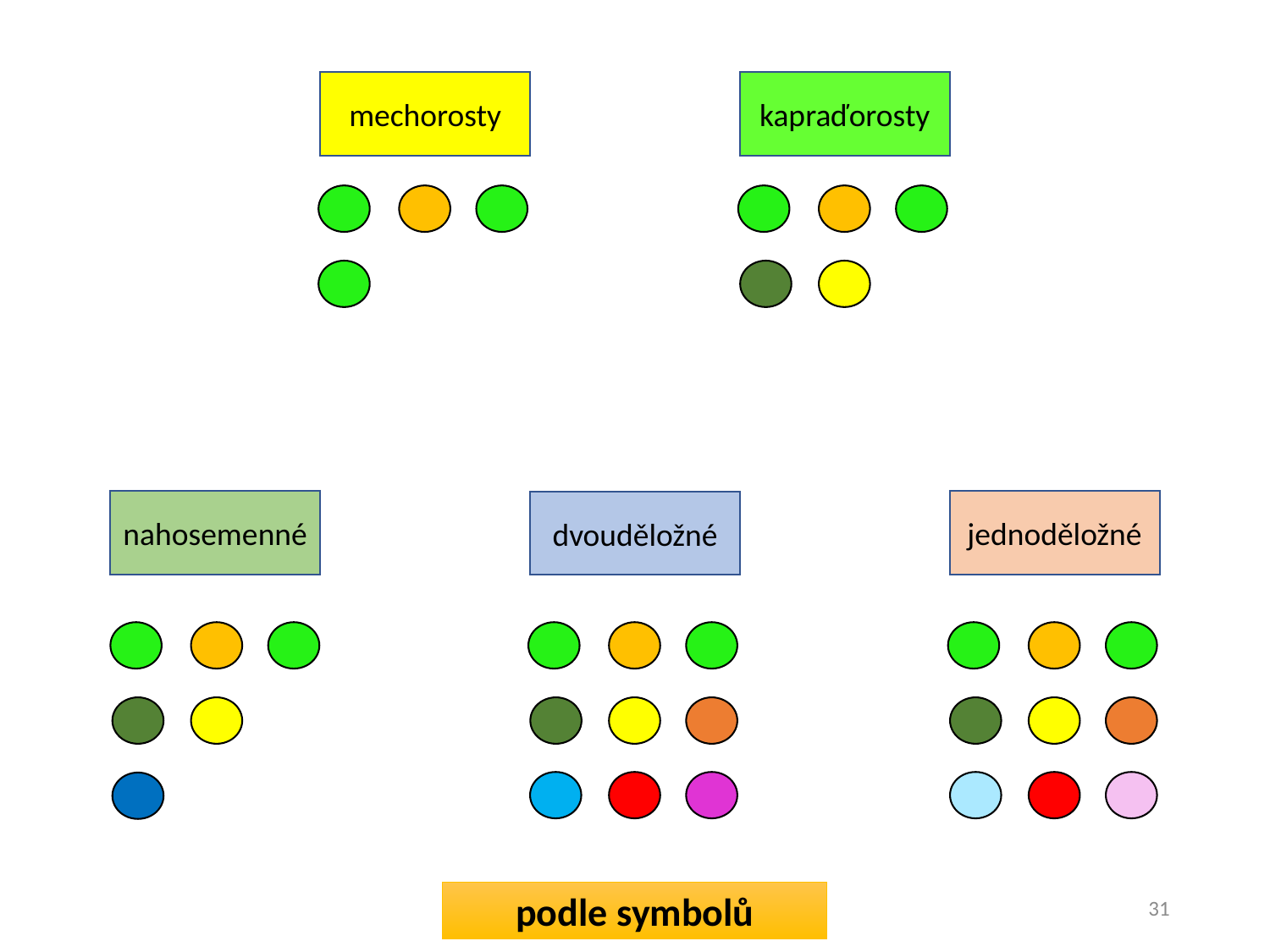

mechorosty
kapraďorosty

nahosemenné
jednoděložné
dvouděložné

podle symbolů
31